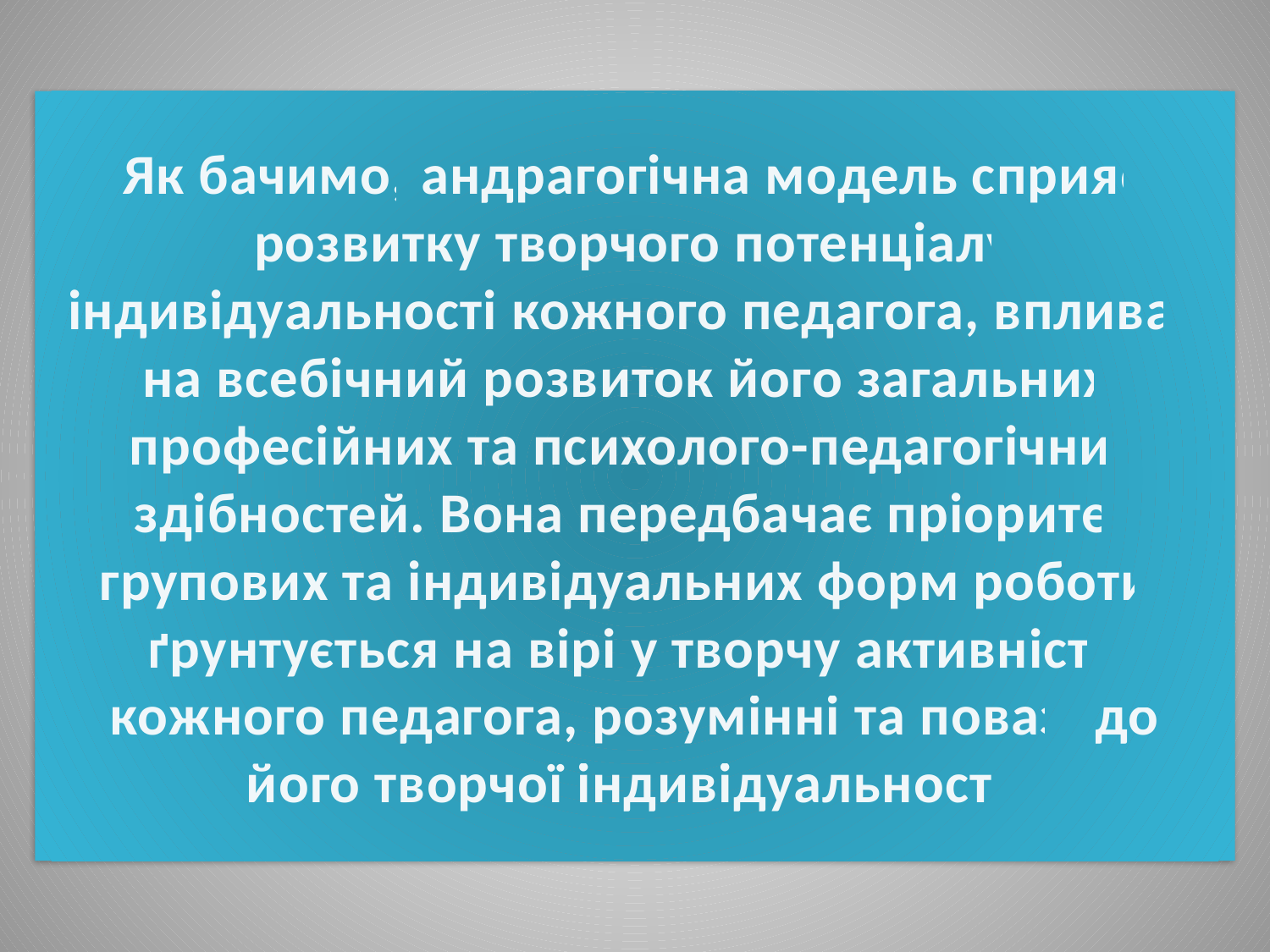

# Як бачимо, андрагогічна модель сприяє розвитку творчого потенціалу індивідуальності кожного педагога, впливає на всебічний розвиток його загальних, професійних та психолого-педагогічних здібностей. Вона передбачає пріоритет групових та індивідуальних форм роботи, ґрунтується на вірі у творчу активність кожного педагога, розумінні та повазі до його творчої індивідуальності.